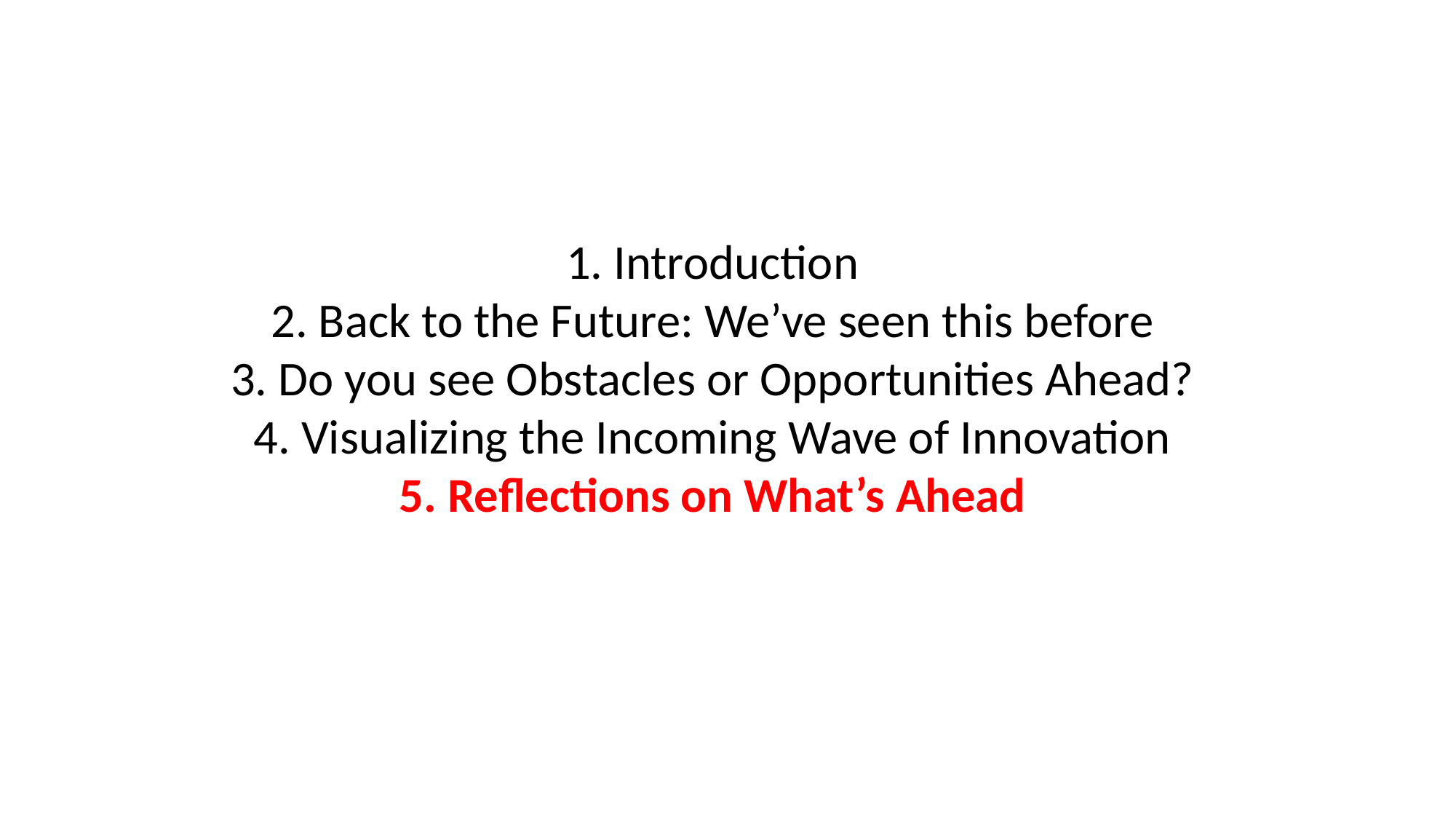

1. Introduction
2. Back to the Future: We’ve seen this before
3. Do you see Obstacles or Opportunities Ahead?
4. Visualizing the Incoming Wave of Innovation
5. Reflections on What’s Ahead